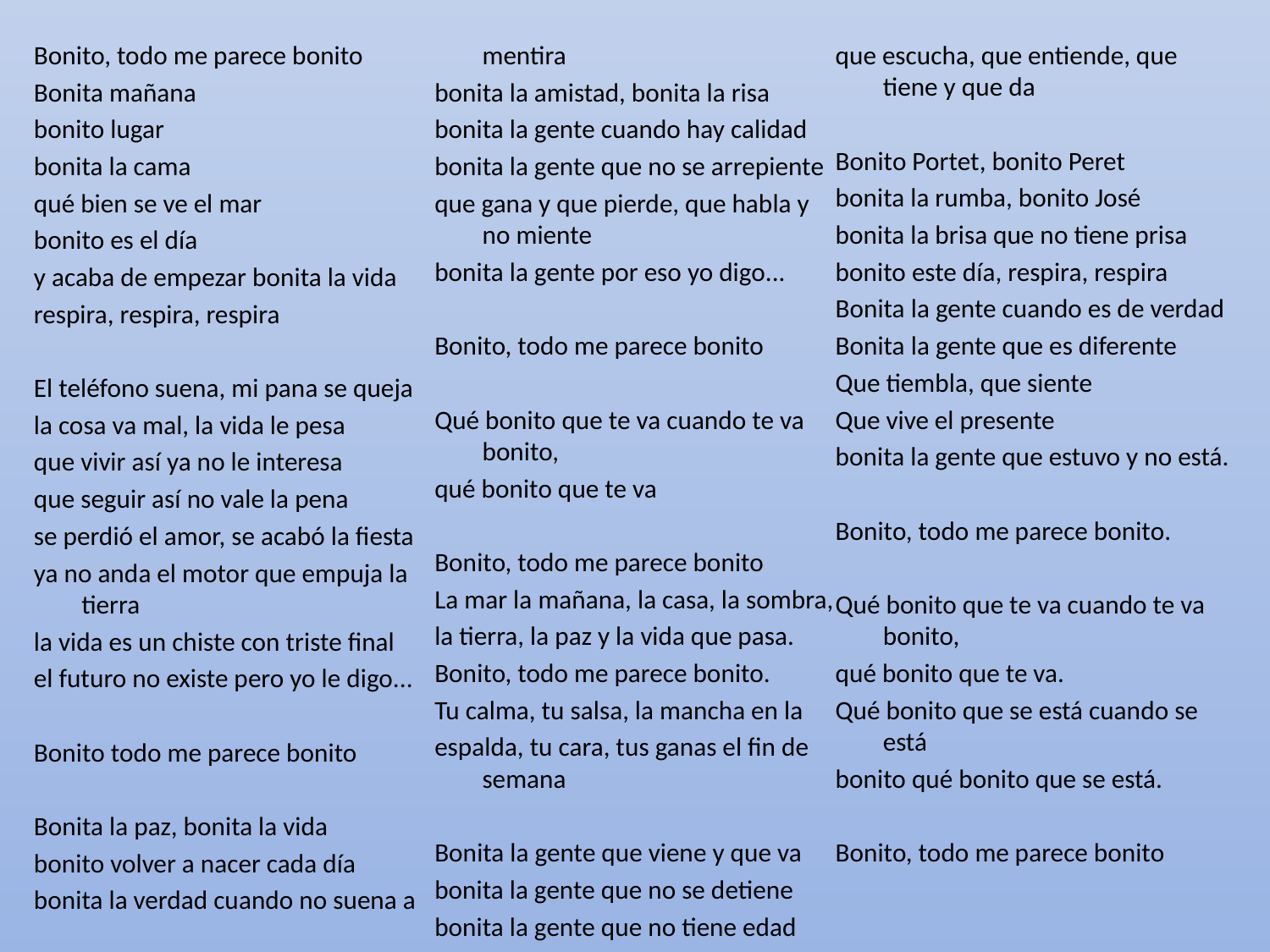

Bonito, todo me parece bonito
Bonita mañana
bonito lugar
bonita la cama
qué bien se ve el mar
bonito es el día
y acaba de empezar bonita la vida
respira, respira, respira

El teléfono suena, mi pana se queja
la cosa va mal, la vida le pesa
que vivir así ya no le interesa
que seguir así no vale la pena
se perdió el amor, se acabó la fiesta
ya no anda el motor que empuja la tierra
la vida es un chiste con triste final
el futuro no existe pero yo le digo...

Bonito todo me parece bonito

Bonita la paz, bonita la vida
bonito volver a nacer cada día
bonita la verdad cuando no suena a mentira
bonita la amistad, bonita la risa
bonita la gente cuando hay calidad
bonita la gente que no se arrepiente
que gana y que pierde, que habla y no miente
bonita la gente por eso yo digo...

Bonito, todo me parece bonito

Qué bonito que te va cuando te va bonito,
qué bonito que te va

Bonito, todo me parece bonito
La mar la mañana, la casa, la sombra,
la tierra, la paz y la vida que pasa.
Bonito, todo me parece bonito.
Tu calma, tu salsa, la mancha en la
espalda, tu cara, tus ganas el fin de semana

Bonita la gente que viene y que va
bonita la gente que no se detiene
bonita la gente que no tiene edad
que escucha, que entiende, que tiene y que da

Bonito Portet, bonito Peret
bonita la rumba, bonito José
bonita la brisa que no tiene prisa
bonito este día, respira, respira
Bonita la gente cuando es de verdad
Bonita la gente que es diferente
Que tiembla, que siente
Que vive el presente
bonita la gente que estuvo y no está.

Bonito, todo me parece bonito.

Qué bonito que te va cuando te va bonito,
qué bonito que te va.
Qué bonito que se está cuando se está
bonito qué bonito que se está.

Bonito, todo me parece bonito